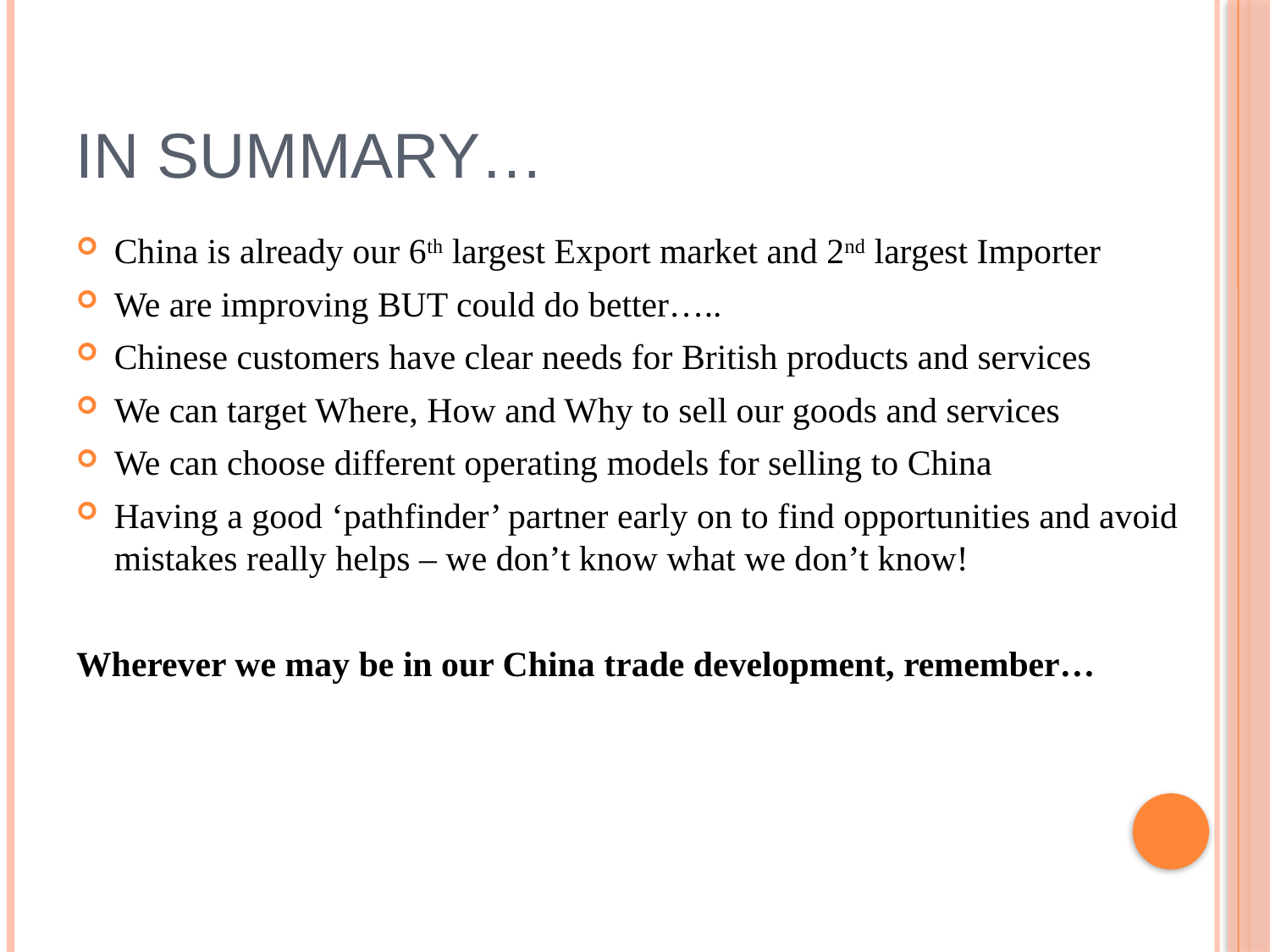

# In summary…
China is already our 6th largest Export market and 2nd largest Importer
We are improving BUT could do better…..
Chinese customers have clear needs for British products and services
We can target Where, How and Why to sell our goods and services
We can choose different operating models for selling to China
Having a good ‘pathfinder’ partner early on to find opportunities and avoid mistakes really helps – we don’t know what we don’t know!

Wherever we may be in our China trade development, remember…